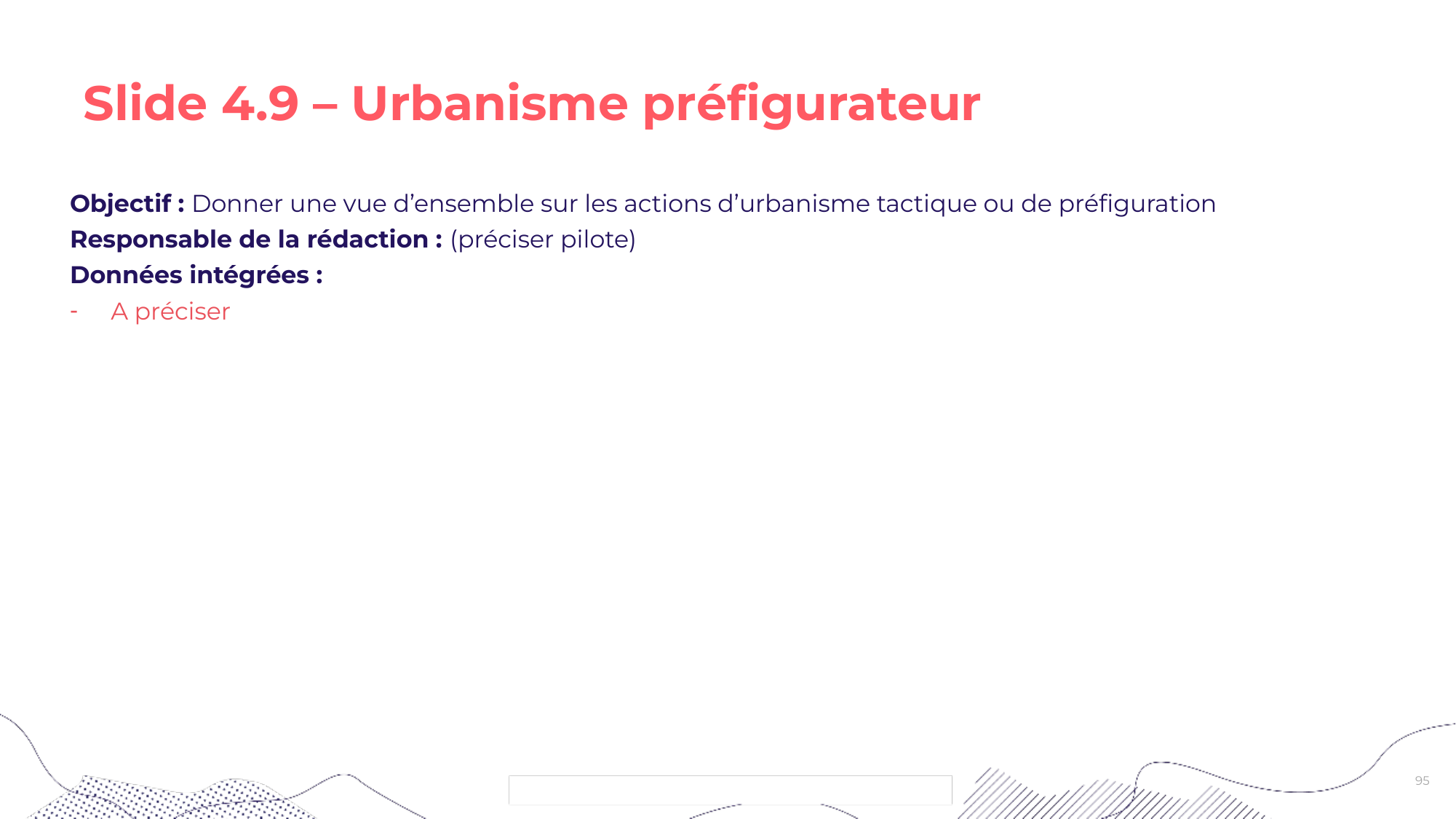

# Slide 4.9 – Urbanisme préfigurateur
Objectif : Donner une vue d’ensemble sur les actions d’urbanisme tactique ou de préfiguration
Responsable de la rédaction : (préciser pilote)
Données intégrées :
A préciser

95